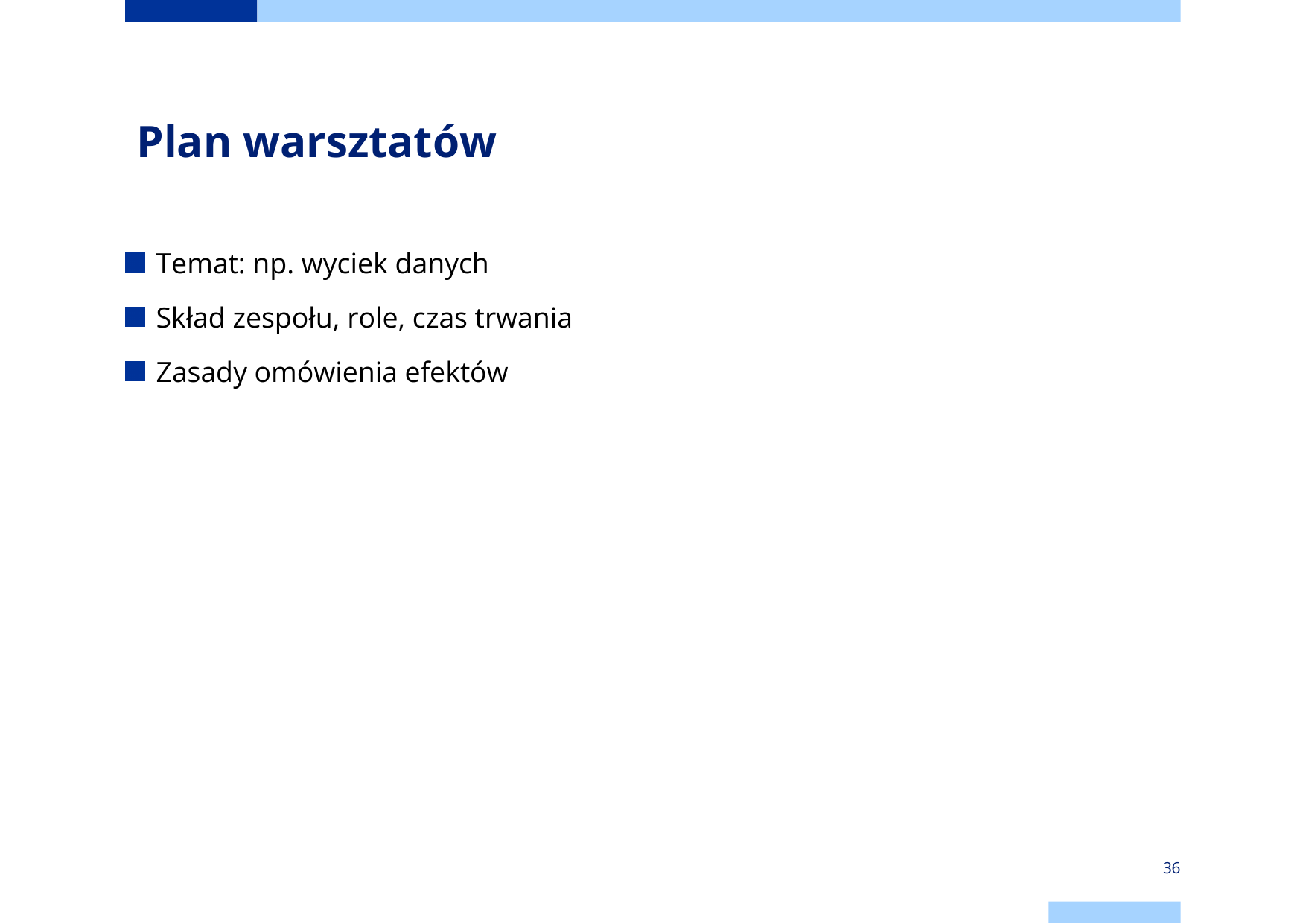

# Plan warsztatów
Temat: np. wyciek danych
Skład zespołu, role, czas trwania
Zasady omówienia efektów
36